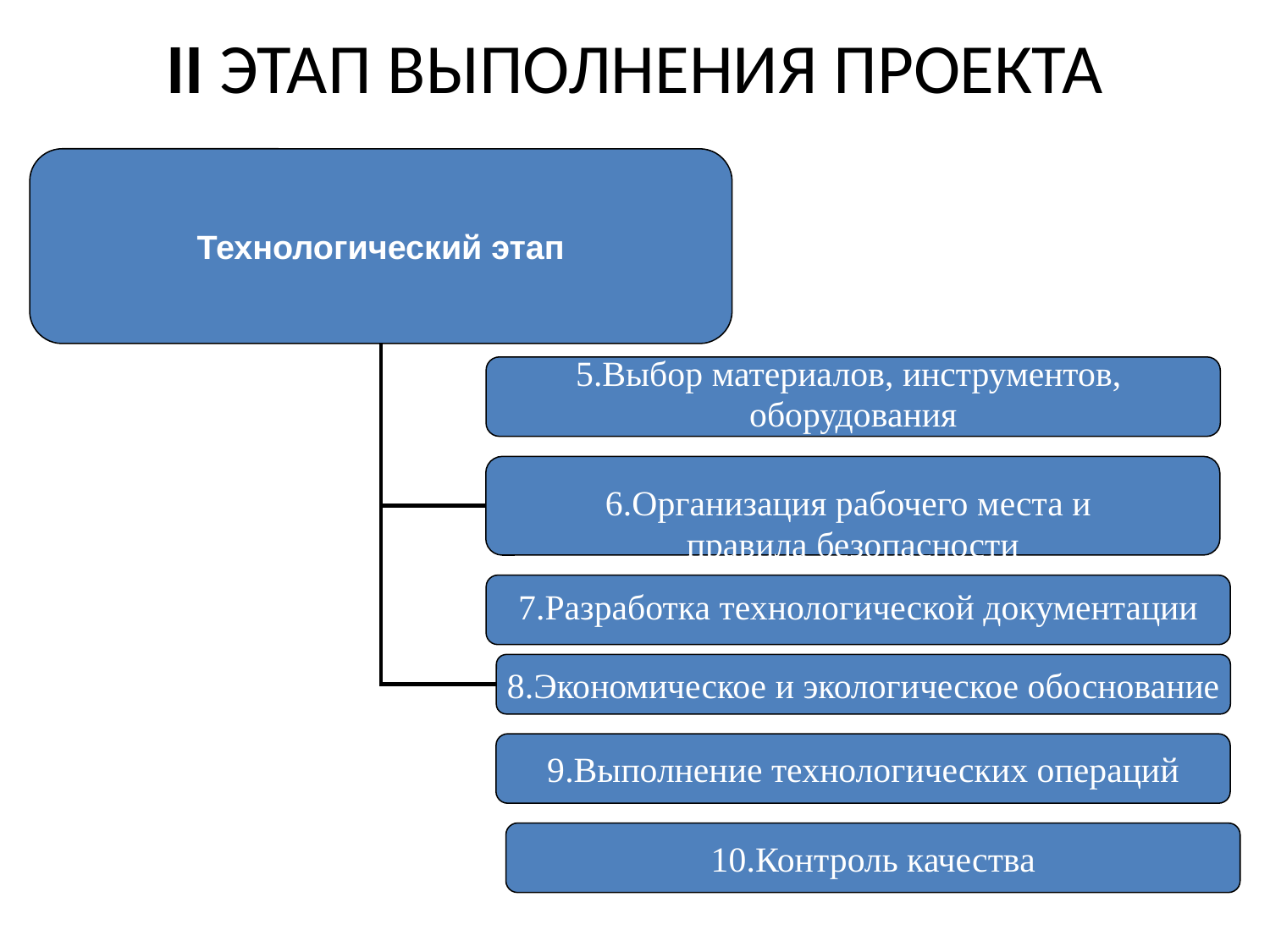

# II ЭТАП ВЫПОЛНЕНИЯ ПРОЕКТА
Технологический этап

6.Организация рабочего места и
правила безопасности

8.Экономическое и экологическое обоснование
5.Выбор материалов, инструментов,
оборудования
7.Разработка технологической документации
9.Выполнение технологических операций
10.Контроль качества